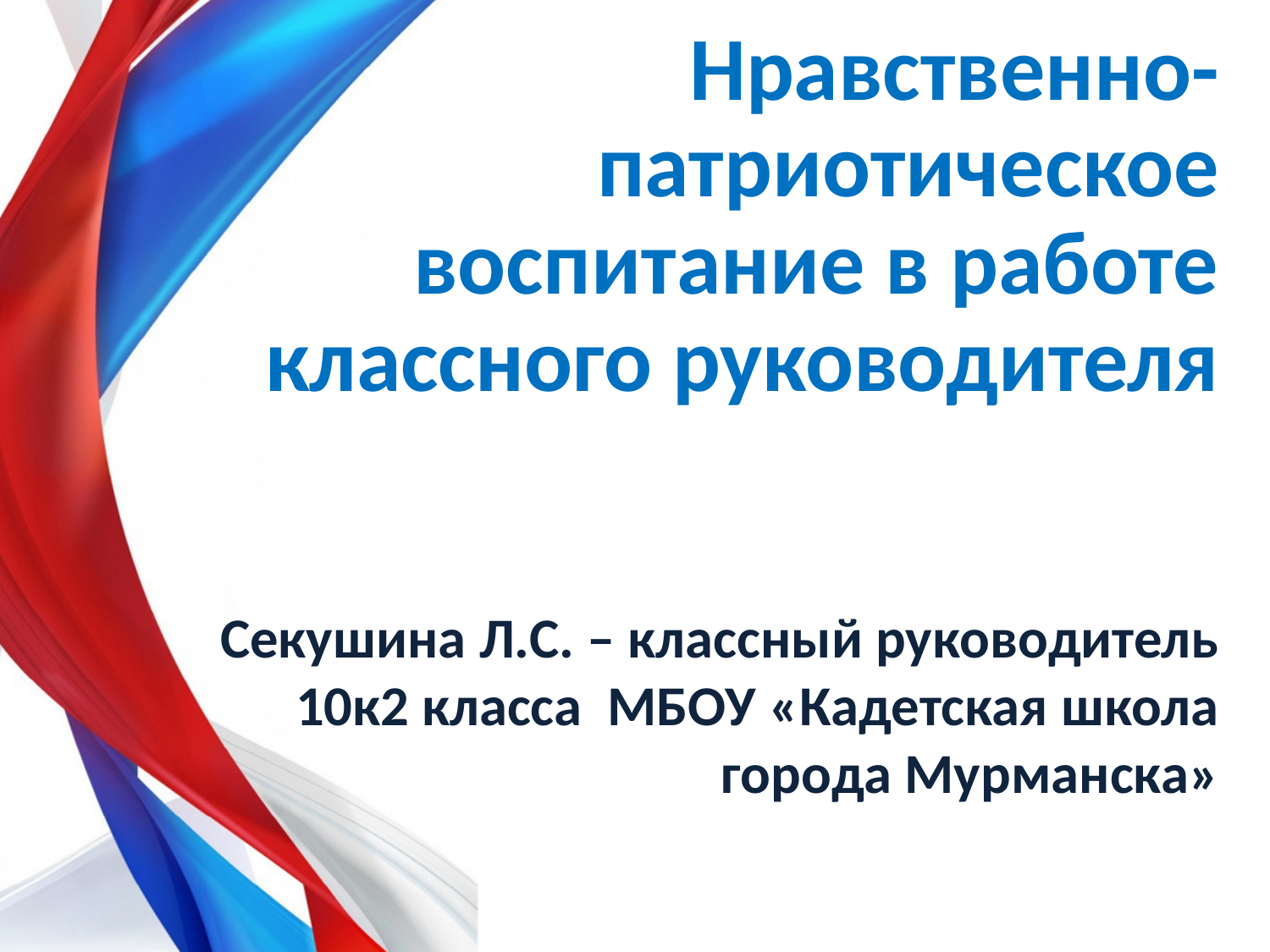

Нравственно-патриотическое воспитание в работе классного руководителя

Секушина Л.С. – классный руководитель 10к2 класса  МБОУ «Кадетская школа города Мурманска»